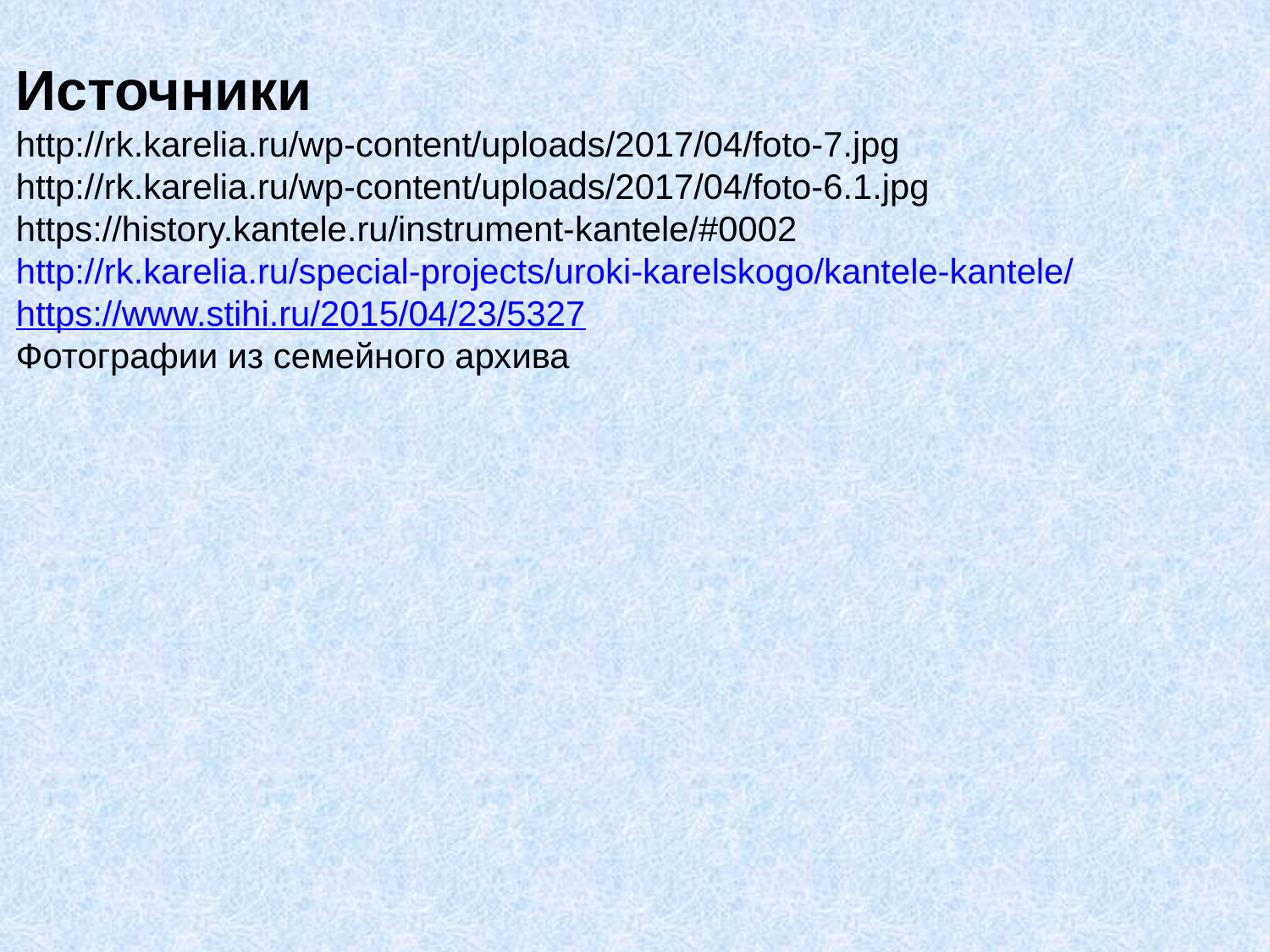

Источники
http://rk.karelia.ru/wp-content/uploads/2017/04/foto-7.jpg
http://rk.karelia.ru/wp-content/uploads/2017/04/foto-6.1.jpg
https://history.kantele.ru/instrument-kantele/#0002
http://rk.karelia.ru/special-projects/uroki-karelskogo/kantele-kantele/
https://www.stihi.ru/2015/04/23/5327
Фотографии из семейного архива